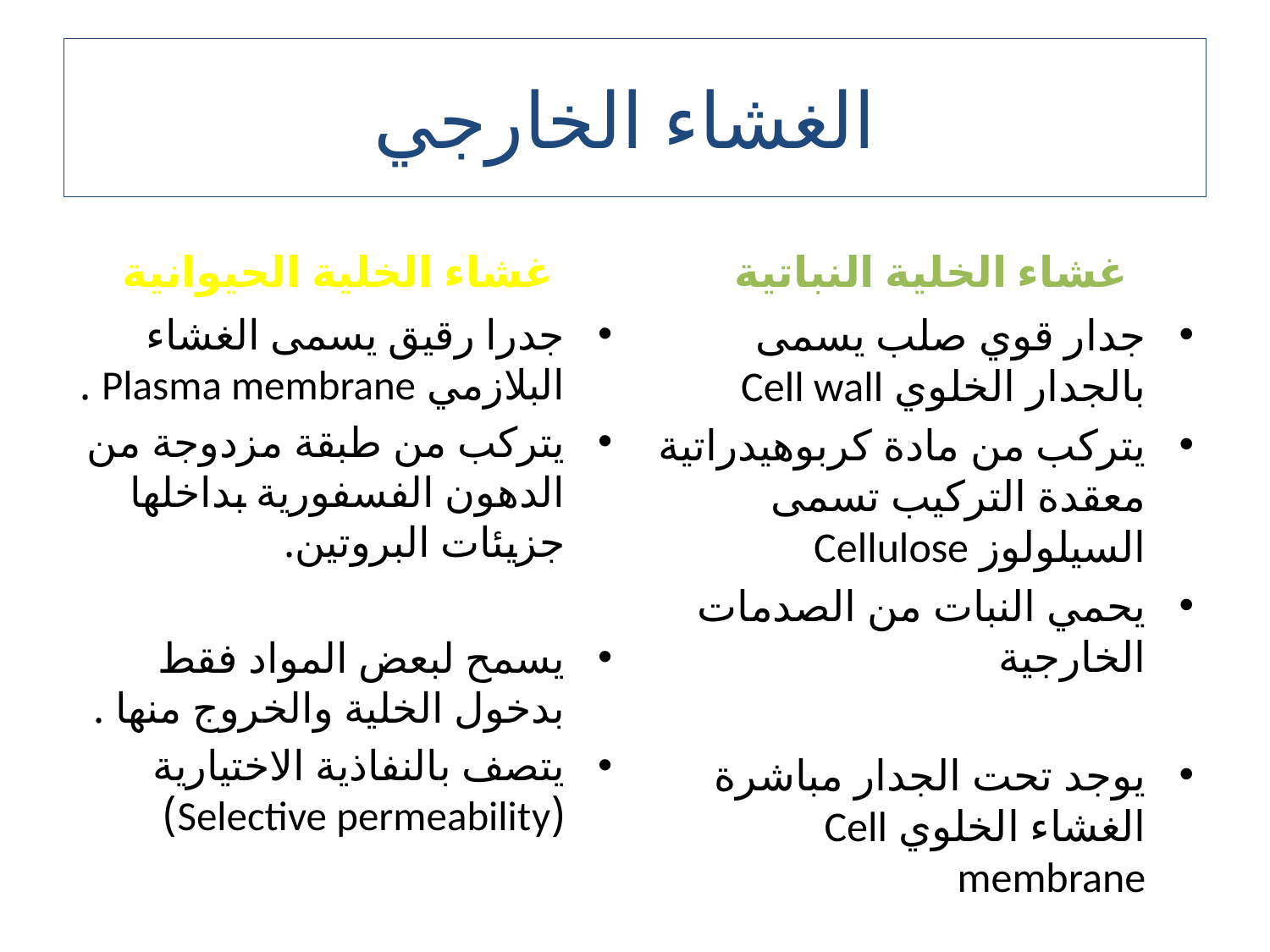

# الغشاء الخارجي
غشاء الخلية الحيوانية
غشاء الخلية النباتية
جدرا رقيق يسمى الغشاء البلازمي Plasma membrane .
يتركب من طبقة مزدوجة من الدهون الفسفورية بداخلها جزيئات البروتين.

يسمح لبعض المواد فقط بدخول الخلية والخروج منها .
يتصف بالنفاذية الاختيارية (Selective permeability)
جدار قوي صلب يسمى بالجدار الخلوي Cell wall
يتركب من مادة كربوهيدراتية معقدة التركيب تسمى السيلولوز Cellulose
يحمي النبات من الصدمات الخارجية

يوجد تحت الجدار مباشرة الغشاء الخلوي Cell membrane